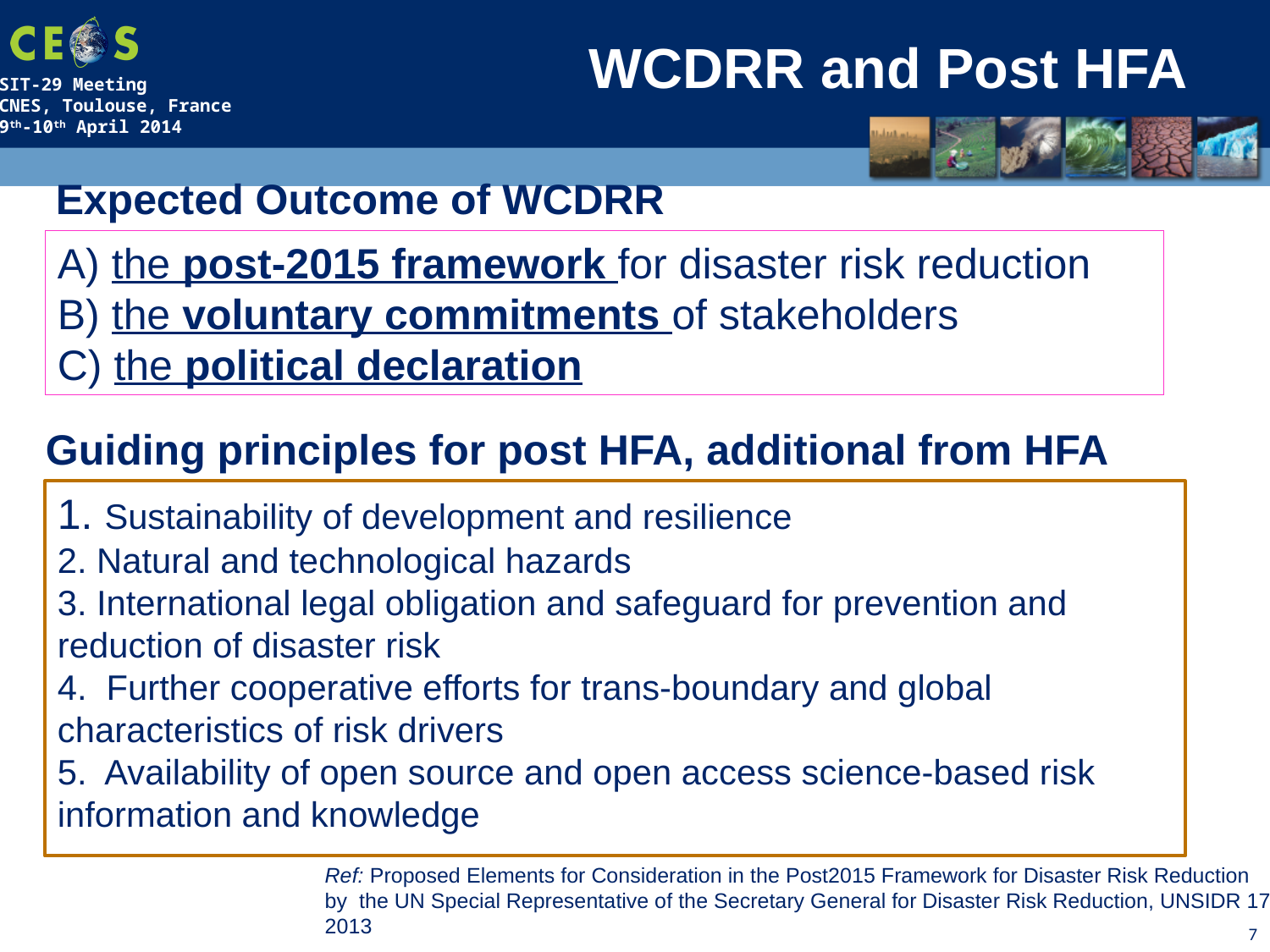

# WCDRR and Post HFA
Expected Outcome of WCDRR
A) the post‐2015 framework for disaster risk reduction
B) the voluntary commitments of stakeholders
C) the political declaration
Guiding principles for post HFA, additional from HFA
1. Sustainability of development and resilience
2. Natural and technological hazards
3. International legal obligation and safeguard for prevention and reduction of disaster risk
4.  Further cooperative efforts for trans‐boundary and global characteristics of risk drivers
5.  Availability of open source and open access science-based risk information and knowledge
Ref: Proposed Elements for Consideration in the Post2015 Framework for Disaster Risk Reduction
by  the UN Special Representative of the Secretary General for Disaster Risk Reduction, UNSIDR 17 Dec 2013
7